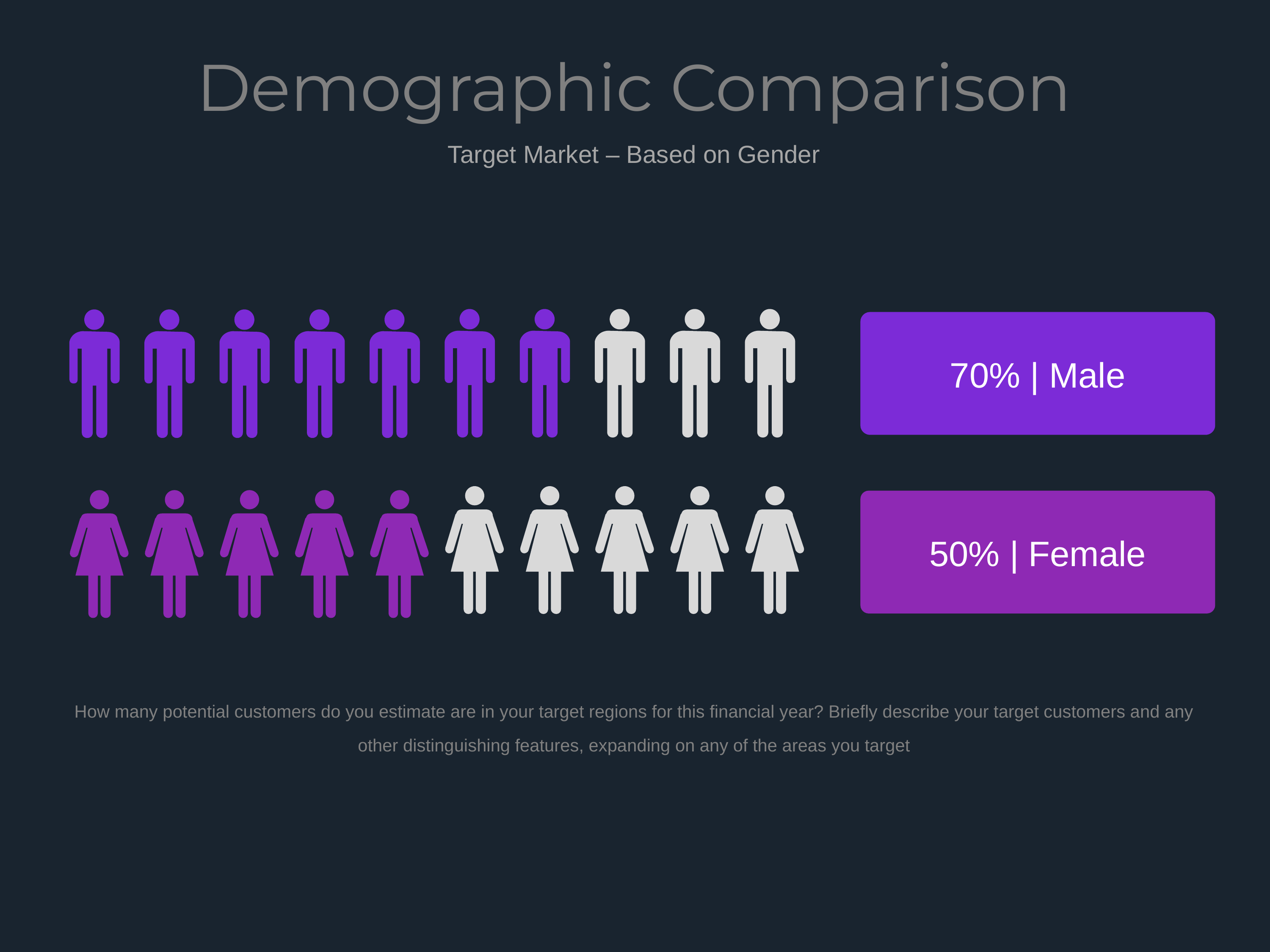

# Demographic Comparison
Target Market – Based on Gender

70% | Male

50% | Female
How many potential customers do you estimate are in your target regions for this financial year? Briefly describe your target customers and any other distinguishing features, expanding on any of the areas you target